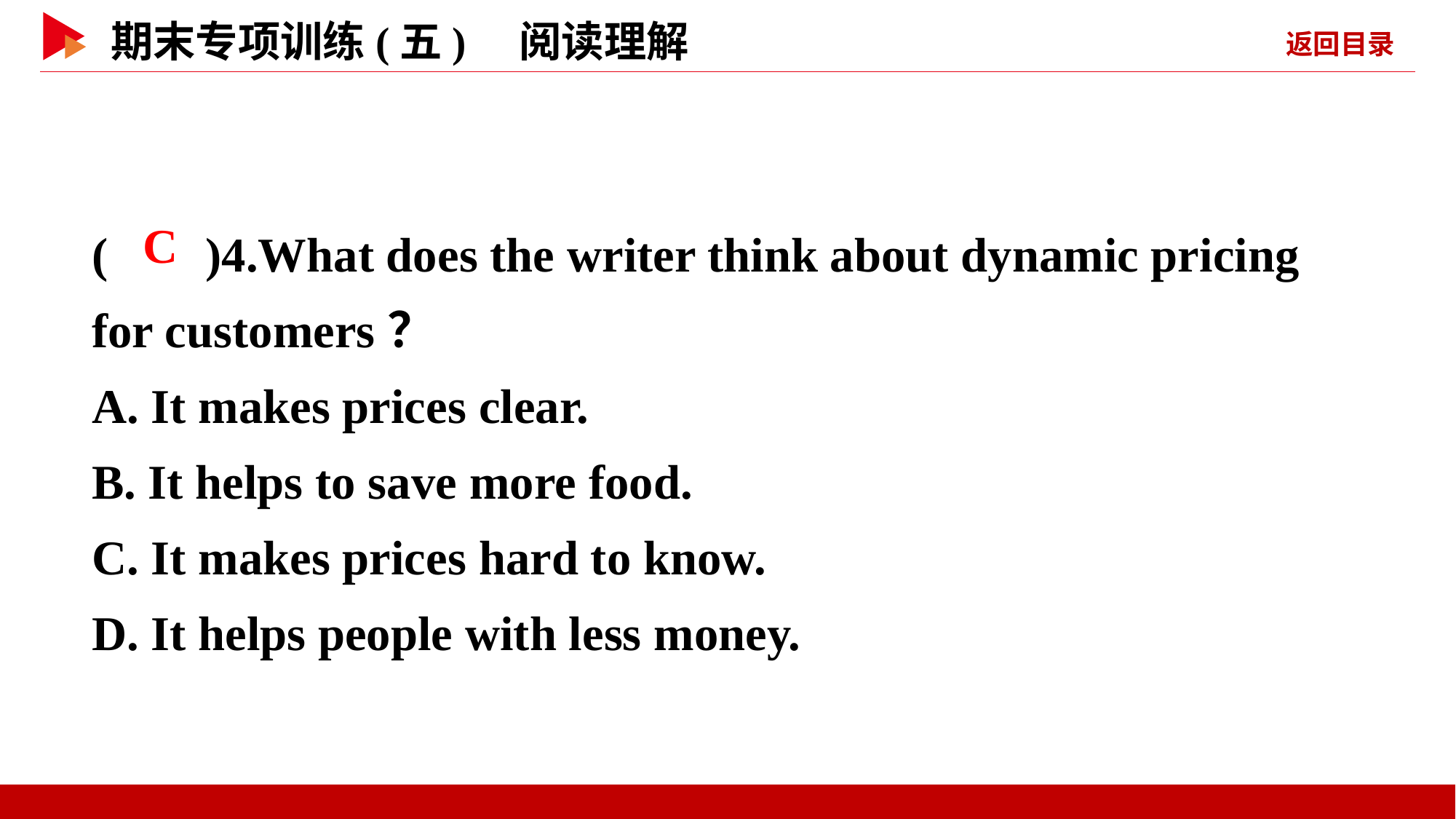

(        )4.What does the writer think about dynamic pricing for customers？
A. It makes prices clear.
B. It helps to save more food.
C. It makes prices hard to know.
D. It helps people with less money.
   C